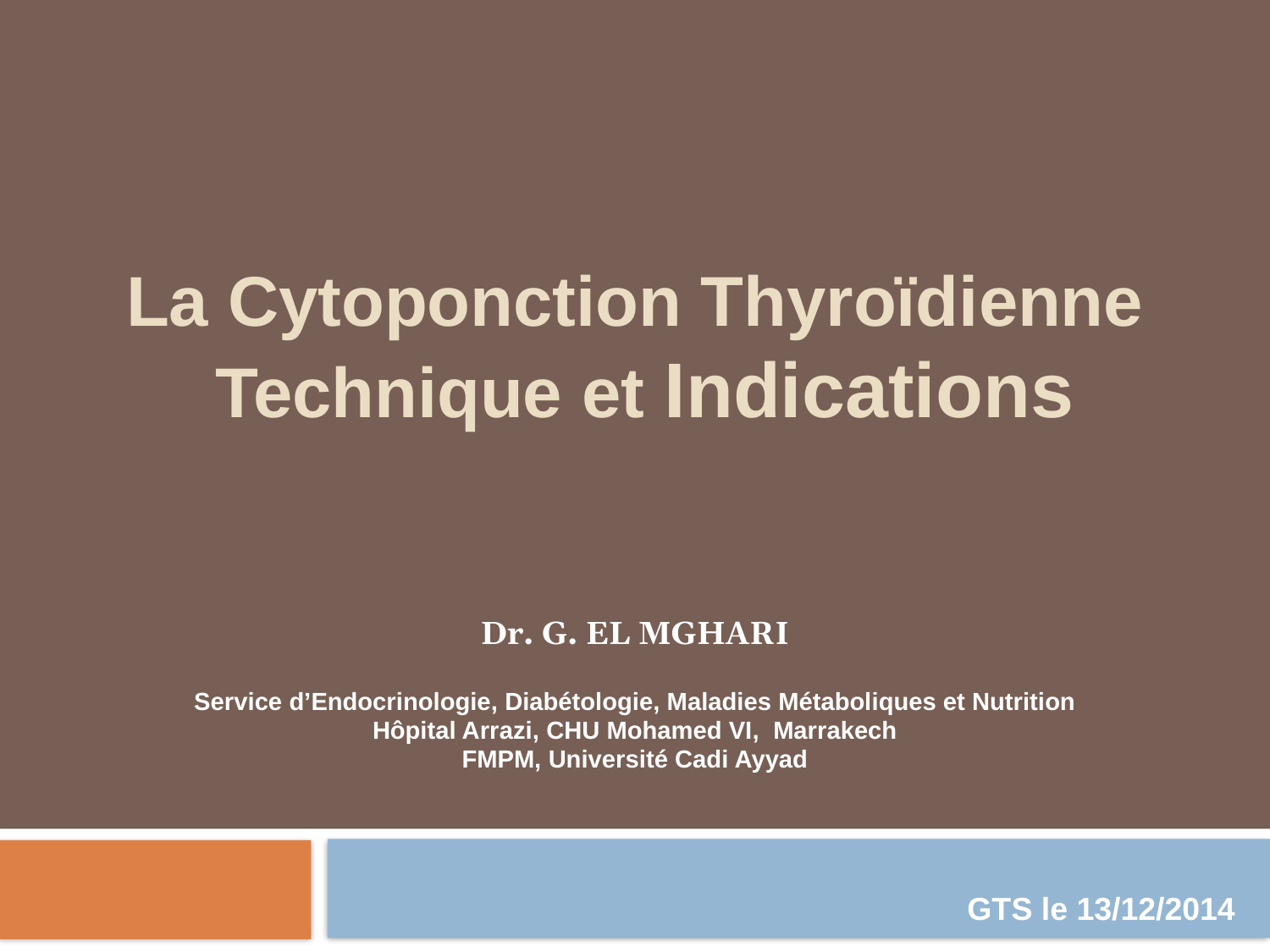

# La Cytoponction Thyroïdienne Technique et Indications
Dr. G. EL MGHARI

Service d’Endocrinologie, Diabétologie, Maladies Métaboliques et Nutrition
Hôpital Arrazi, CHU Mohamed VI,  Marrakech
FMPM, Université Cadi Ayyad
GTS le 13/12/2014